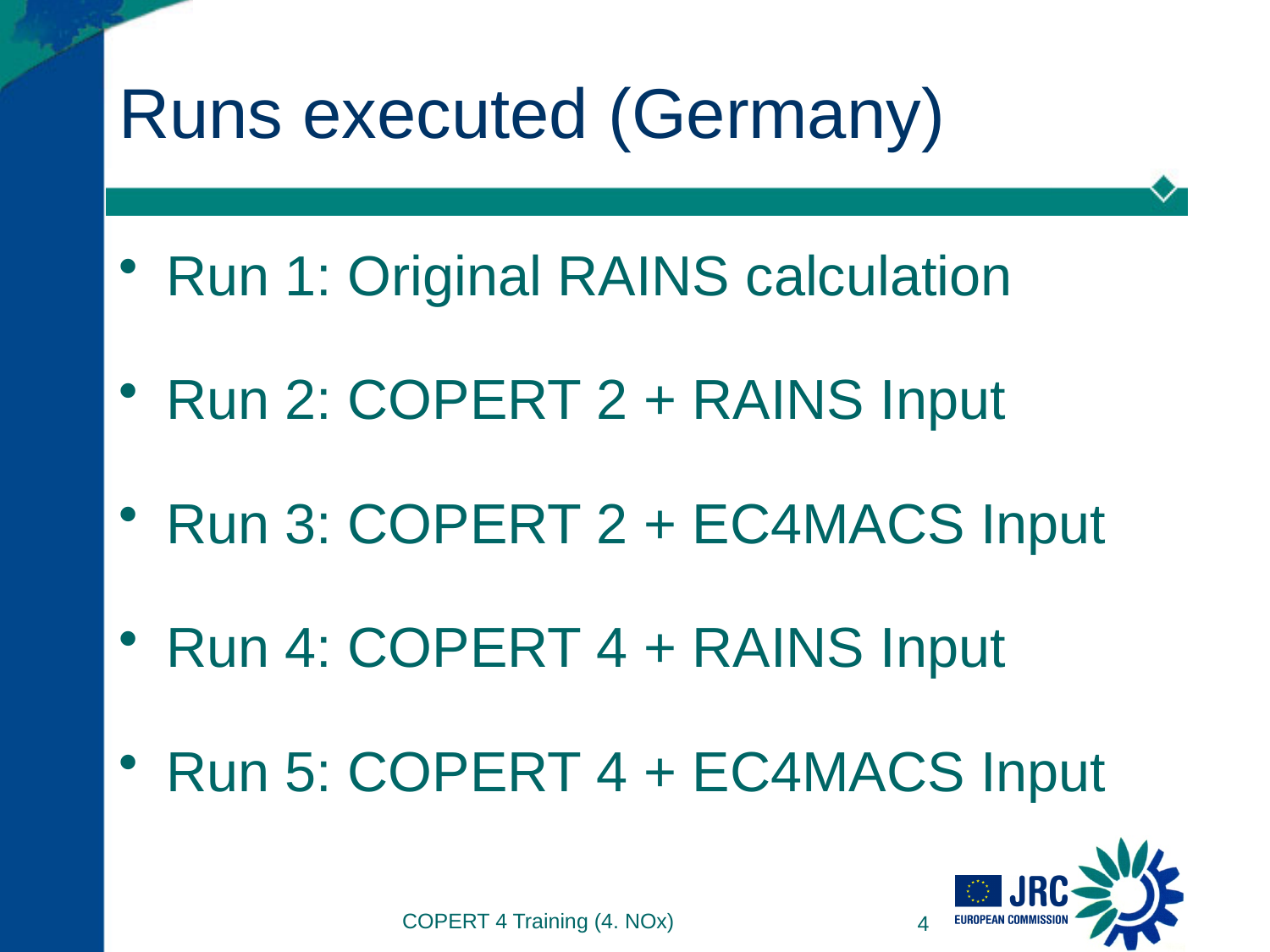

# Runs executed (Germany)
Run 1: Original RAINS calculation
Run 2: COPERT 2 + RAINS Input
Run 3: COPERT 2 + EC4MACS Input
Run 4: COPERT 4 + RAINS Input
Run 5: COPERT 4 + EC4MACS Input
COPERT 4 Training (4. NOx)
4